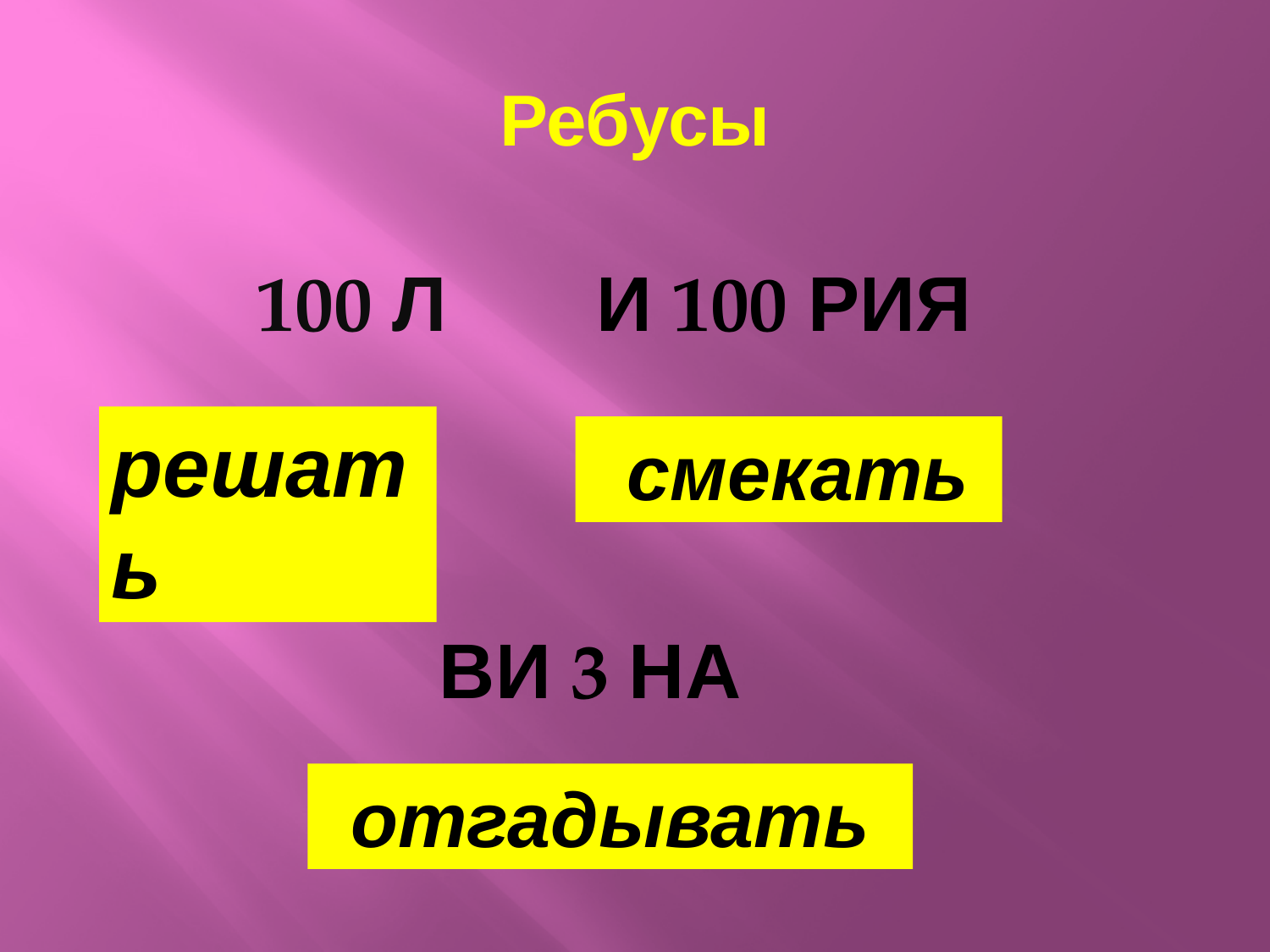

# Ребусы
   100 Л
И 100 РИЯ
решать
  смекать
ВИ 3 НА
отгадывать